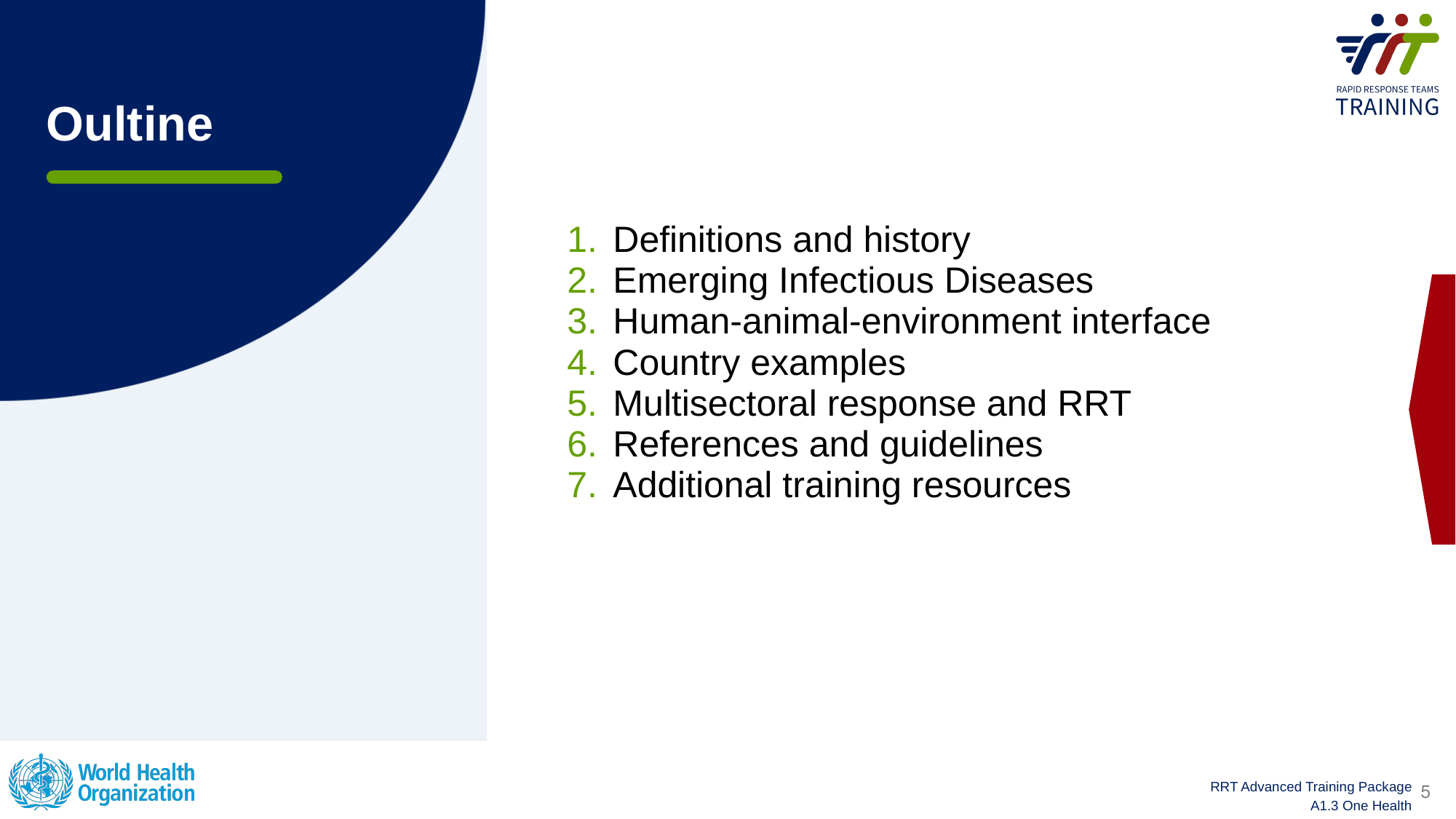

# Oultine

Definitions and history
Emerging Infectious Diseases
Human-animal-environment interface
Country examples
Multisectoral response and RRT
References and guidelines
Additional training resources
5